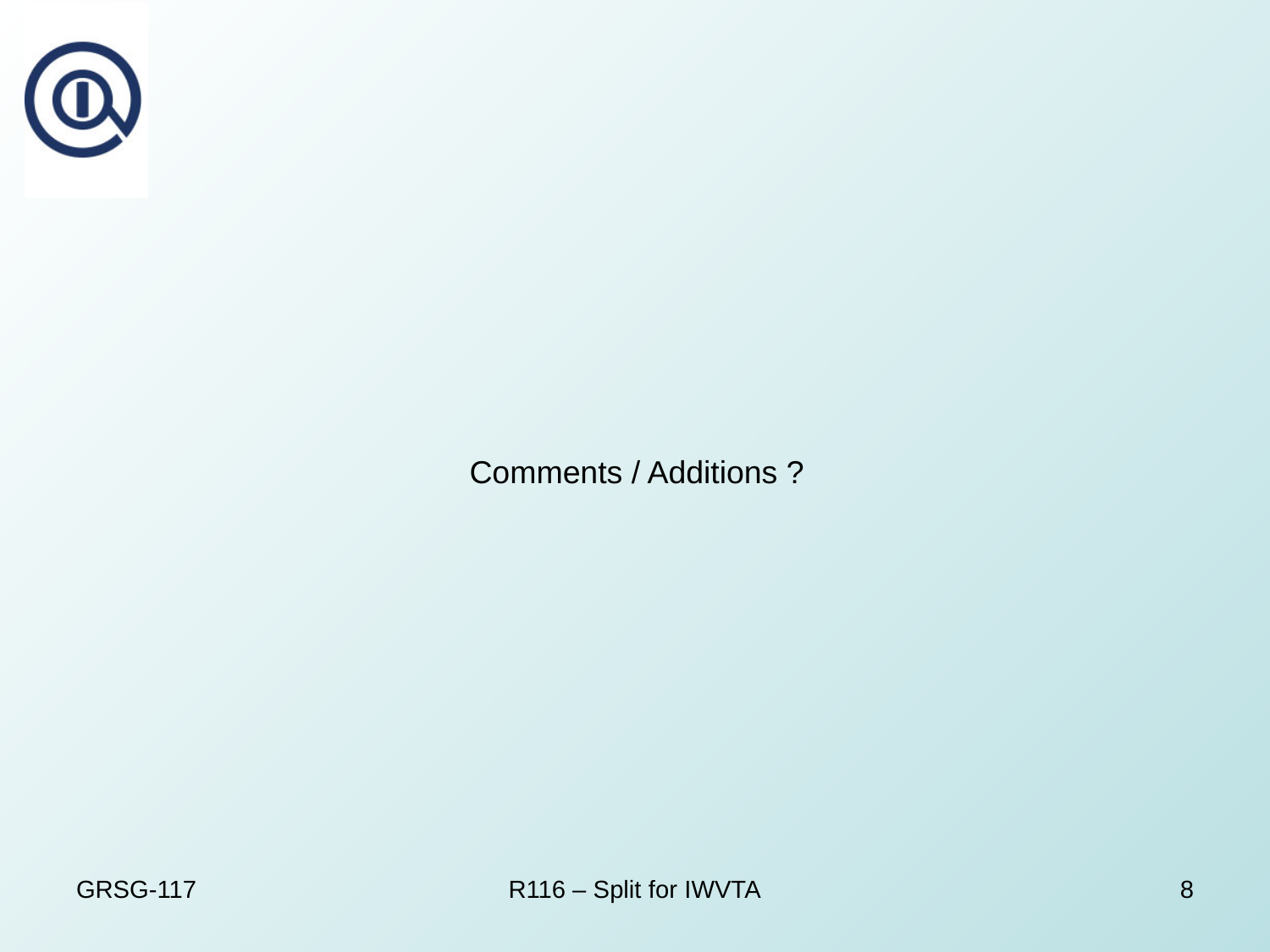

Comments / Additions ?
GRSG-117
R116 – Split for IWVTA
8